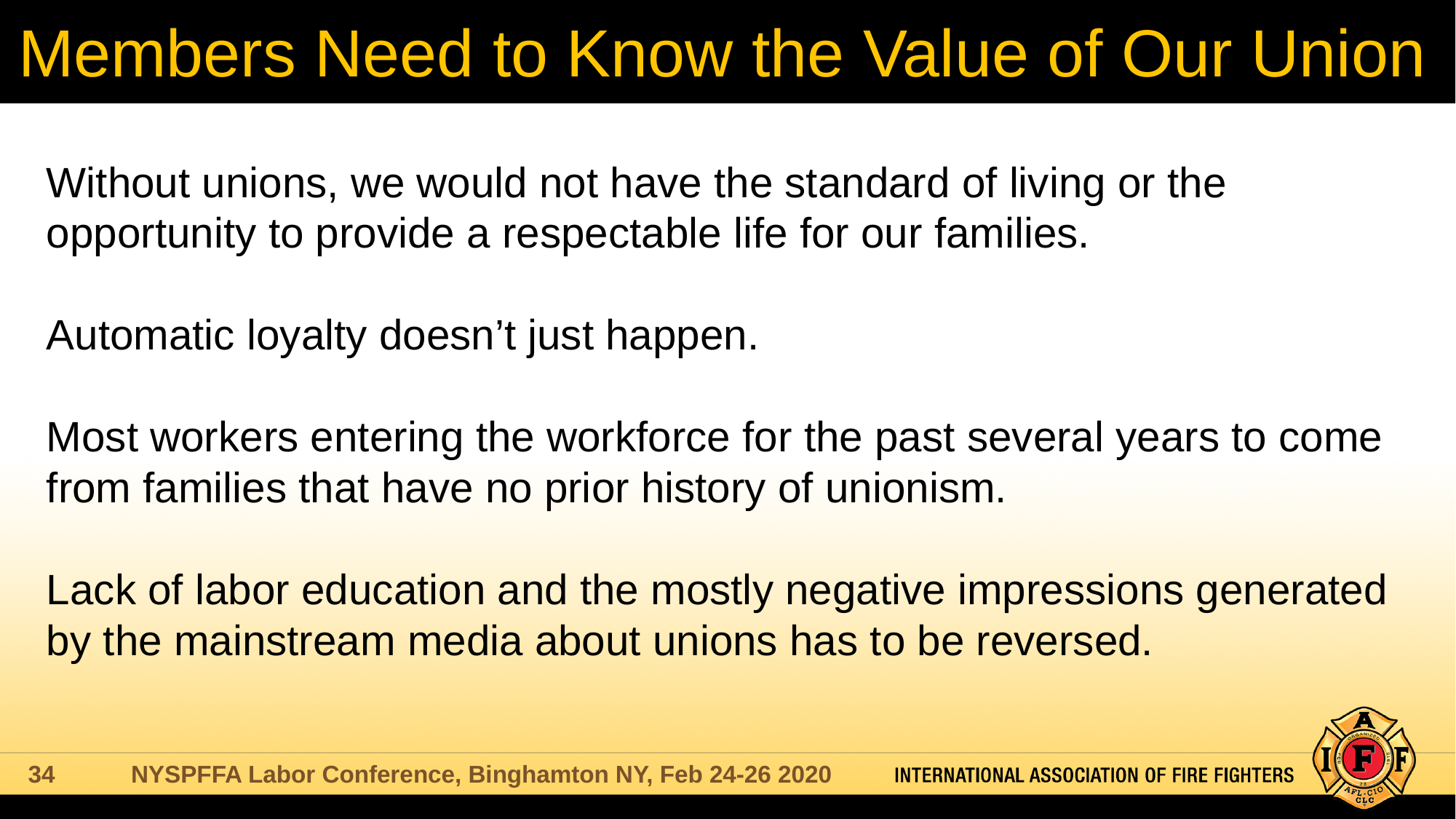

Members Need to Know the Value of Our Union
Without unions, we would not have the standard of living or the opportunity to provide a respectable life for our families.

Automatic loyalty doesn’t just happen.

Most workers entering the workforce for the past several years to come from families that have no prior history of unionism.

Lack of labor education and the mostly negative impressions generated by the mainstream media about unions has to be reversed.
NYSPFFA Labor Conference, Binghamton NY, Feb 24-26 2020